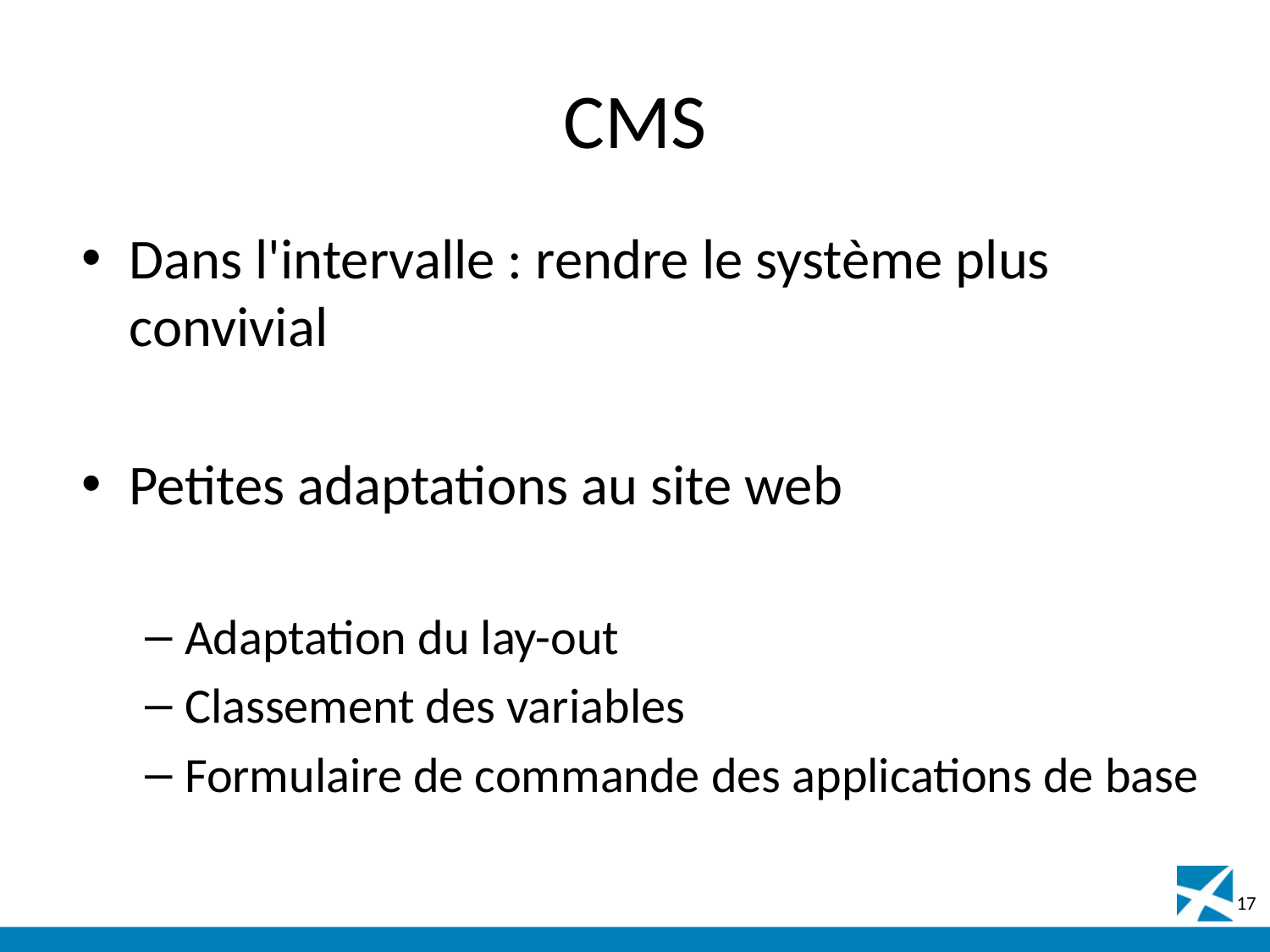

# CMS
Dans l'intervalle : rendre le système plus convivial

Petites adaptations au site web

Adaptation du lay-out
Classement des variables
Formulaire de commande des applications de base